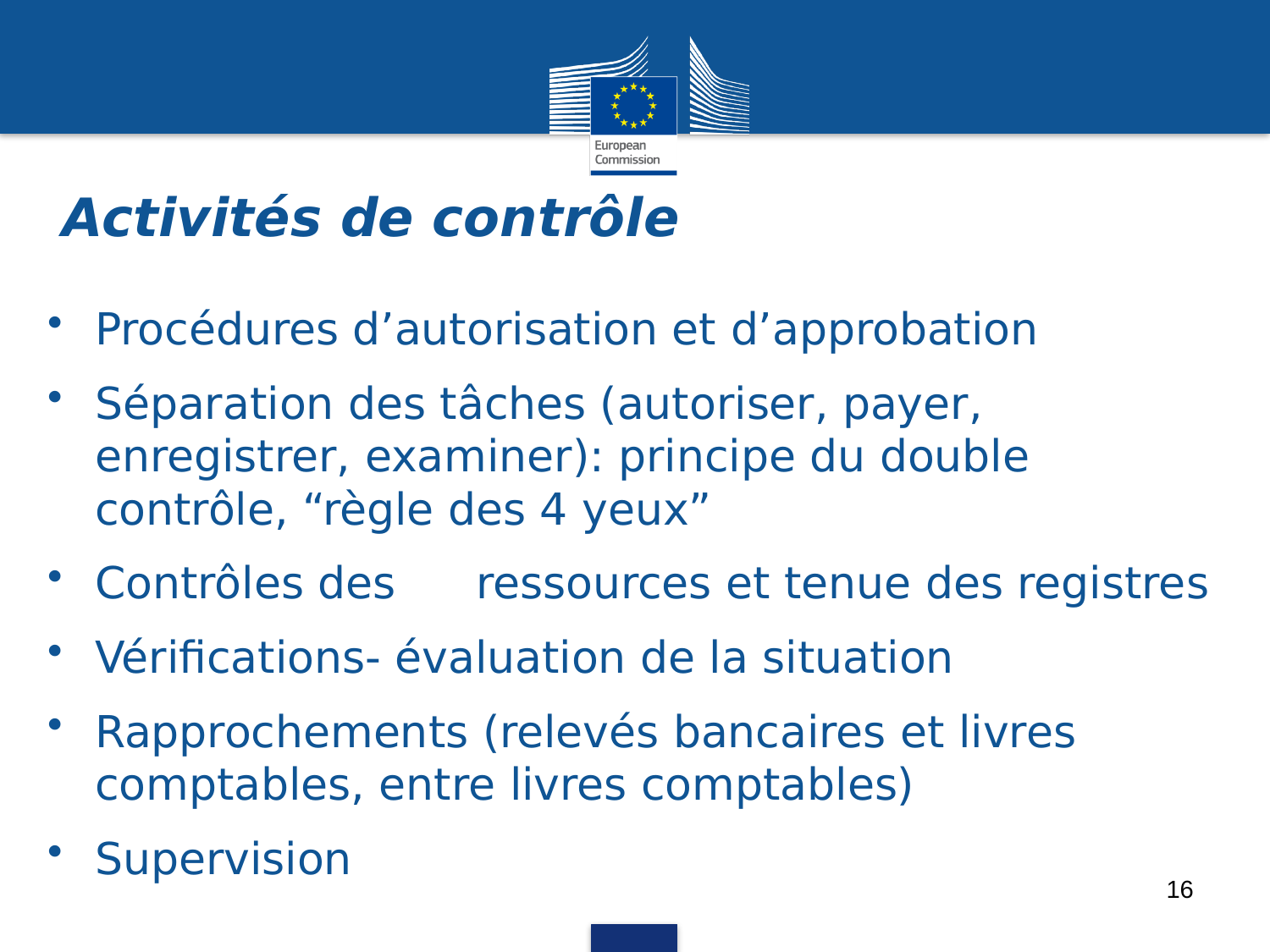

# Activités de contrôle
Procédures d’autorisation et d’approbation
Séparation des tâches (autoriser, payer, enregistrer, examiner): principe du double contrôle, “règle des 4 yeux”
Contrôles des 	ressources et tenue des registres
Vérifications- évaluation de la situation
Rapprochements (relevés bancaires et livres comptables, entre livres comptables)
Supervision

16